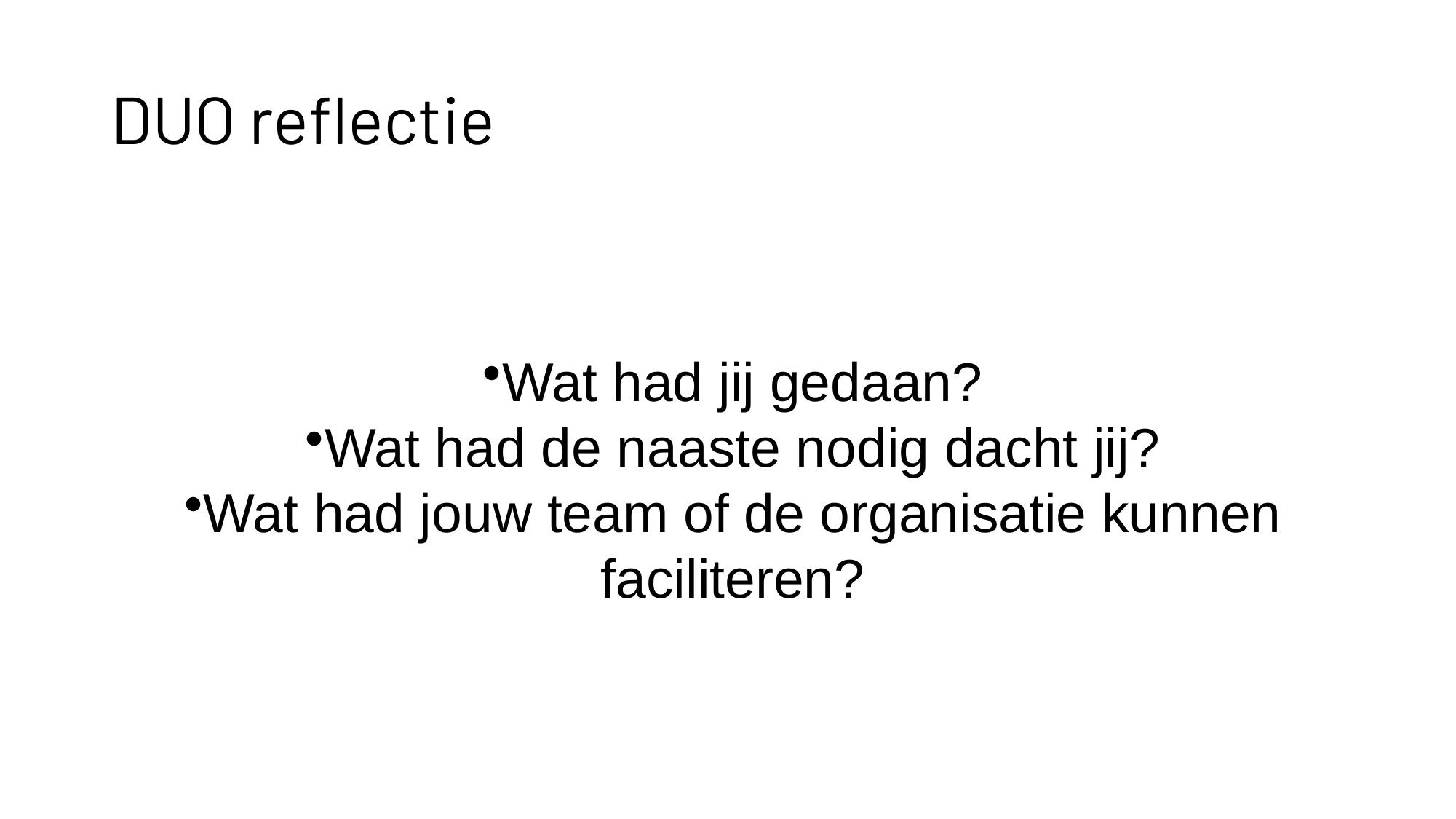

# DUO reflectie
Wat had jij gedaan?
Wat had de naaste nodig dacht jij?
Wat had jouw team of de organisatie kunnen faciliteren?